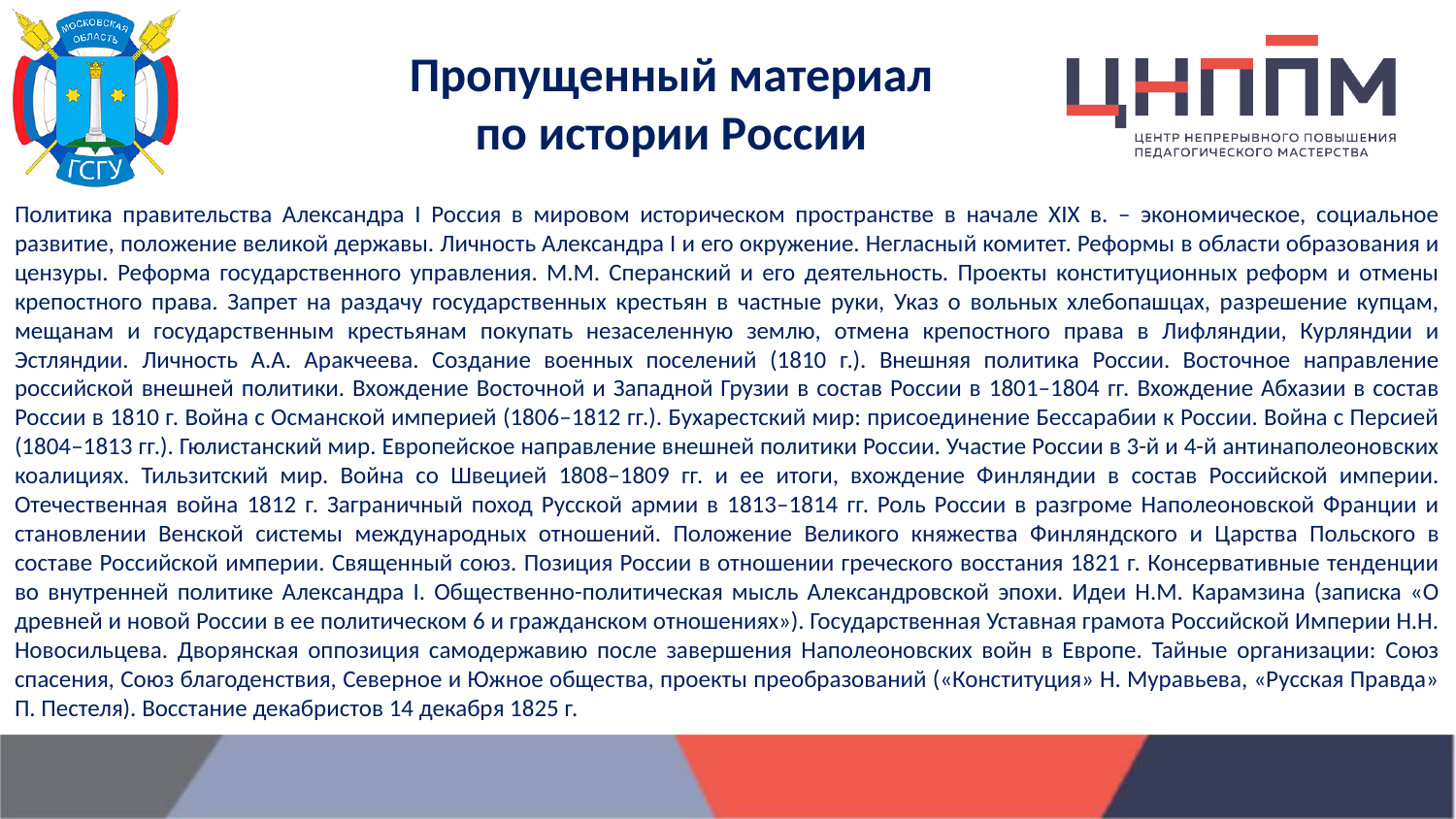

# Пропущенный материал по истории России
Политика правительства Александра I Россия в мировом историческом пространстве в начале XIX в. – экономическое, социальное развитие, положение великой державы. Личность Александра I и его окружение. Негласный комитет. Реформы в области образования и цензуры. Реформа государственного управления. М.М. Сперанский и его деятельность. Проекты конституционных реформ и отмены крепостного права. Запрет на раздачу государственных крестьян в частные руки, Указ о вольных хлебопашцах, разрешение купцам, мещанам и государственным крестьянам покупать незаселенную землю, отмена крепостного права в Лифляндии, Курляндии и Эстляндии. Личность А.А. Аракчеева. Создание военных поселений (1810 г.). Внешняя политика России. Восточное направление российской внешней политики. Вхождение Восточной и Западной Грузии в состав России в 1801–1804 гг. Вхождение Абхазии в состав России в 1810 г. Война с Османской империей (1806–1812 гг.). Бухарестский мир: присоединение Бессарабии к России. Война с Персией (1804–1813 гг.). Гюлистанский мир. Европейское направление внешней политики России. Участие России в 3-й и 4-й антинаполеоновских коалициях. Тильзитский мир. Война со Швецией 1808–1809 гг. и ее итоги, вхождение Финляндии в состав Российской империи. Отечественная война 1812 г. Заграничный поход Русской армии в 1813–1814 гг. Роль России в разгроме Наполеоновской Франции и становлении Венской системы международных отношений. Положение Великого княжества Финляндского и Царства Польского в составе Российской империи. Священный союз. Позиция России в отношении греческого восстания 1821 г. Консервативные тенденции во внутренней политике Александра I. Общественно-политическая мысль Александровской эпохи. Идеи Н.М. Карамзина (записка «О древней и новой России в ее политическом 6 и гражданском отношениях»). Государственная Уставная грамота Российской Империи Н.Н. Новосильцева. Дворянская оппозиция самодержавию после завершения Наполеоновских войн в Европе. Тайные организации: Союз спасения, Союз благоденствия, Северное и Южное общества, проекты преобразований («Конституция» Н. Муравьева, «Русская Правда» П. Пестеля). Восстание декабристов 14 декабря 1825 г.